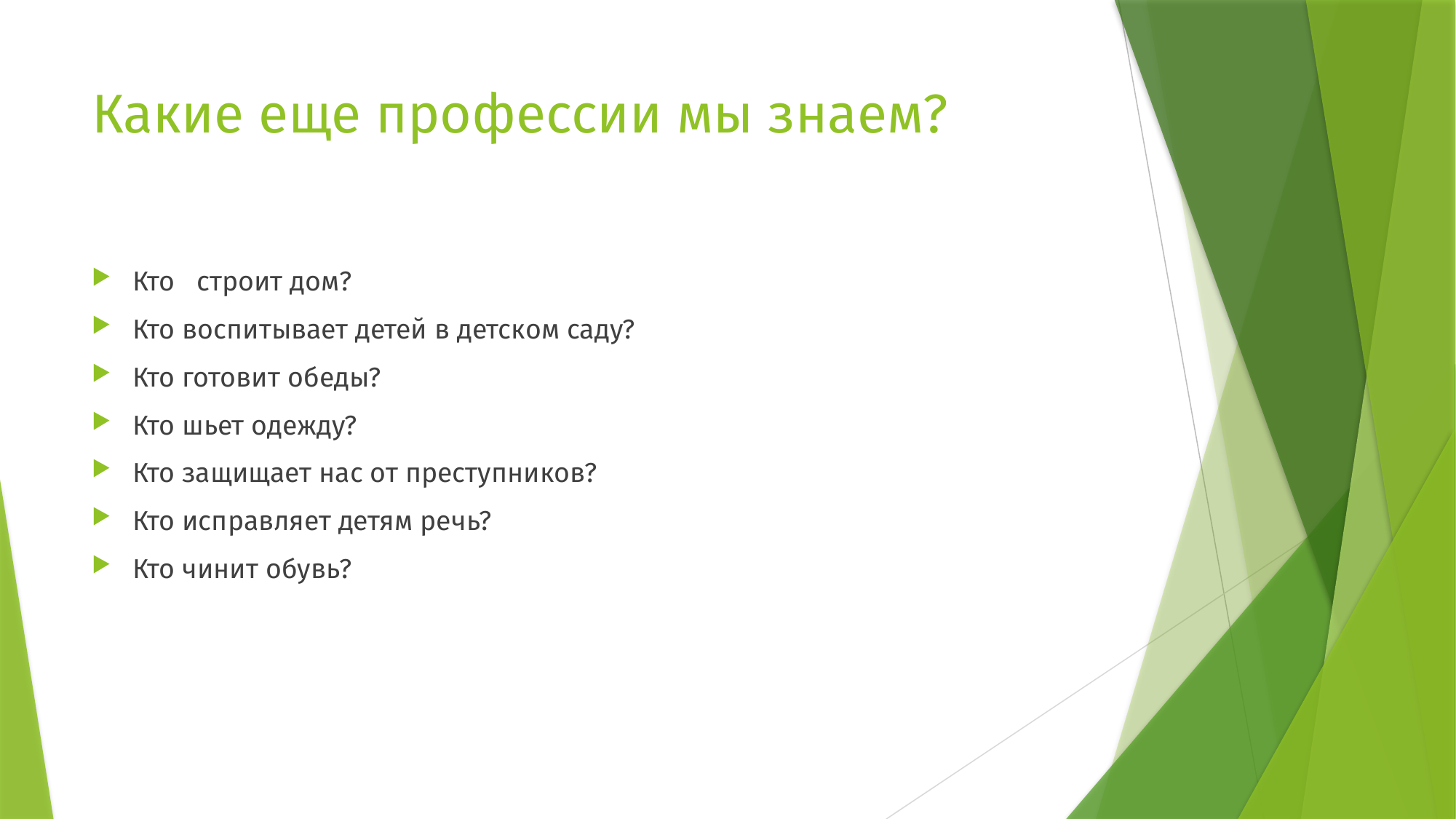

# Какие еще профессии мы знаем?
Кто   строит дом?
Кто воспитывает детей в детском саду?
Кто готовит обеды?
Кто шьет одежду?
Кто защищает нас от преступников?
Кто исправляет детям речь?
Кто чинит обувь?